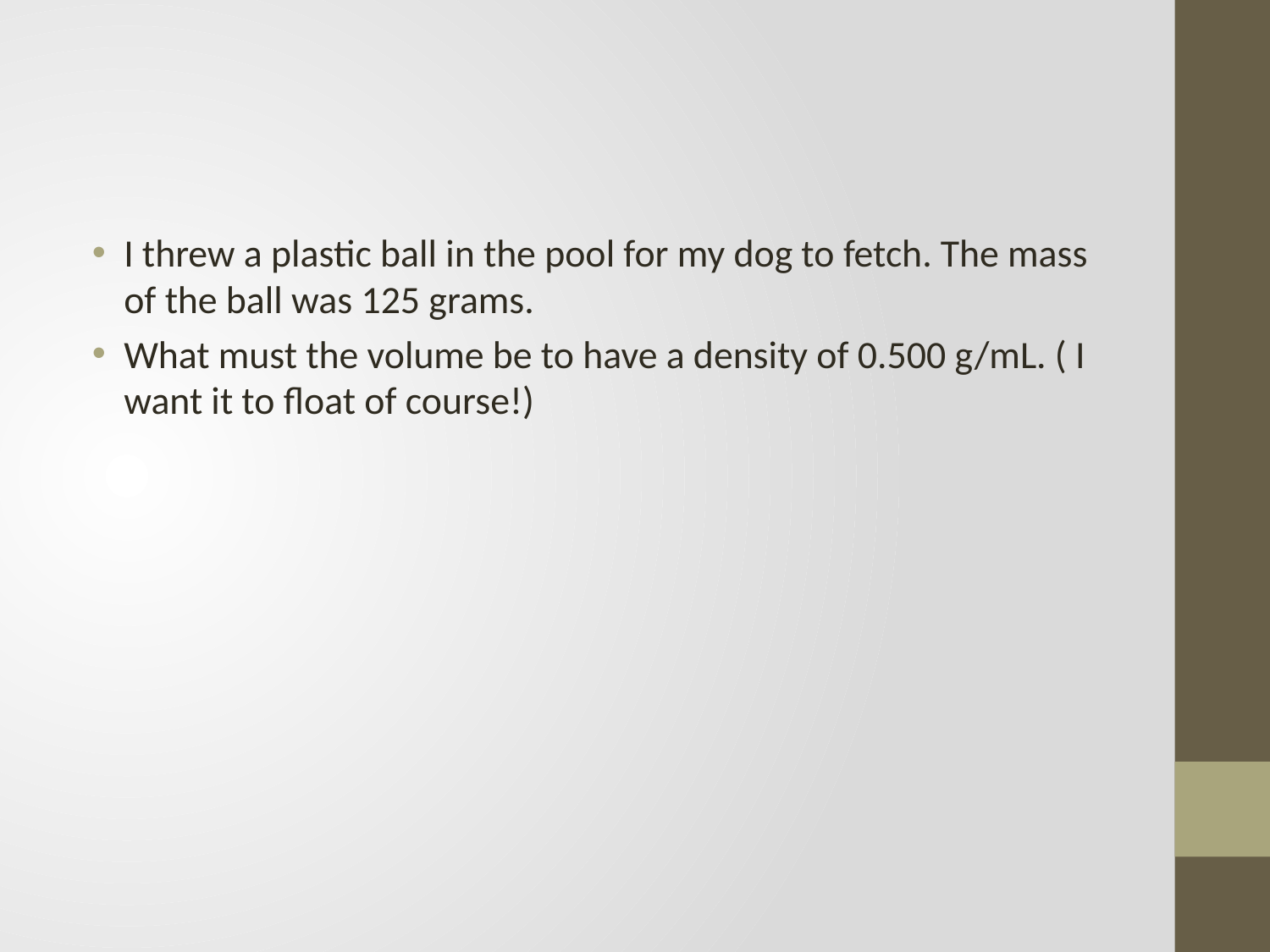

#
I threw a plastic ball in the pool for my dog to fetch. The mass of the ball was 125 grams.
What must the volume be to have a density of 0.500 g/mL. ( I want it to float of course!)